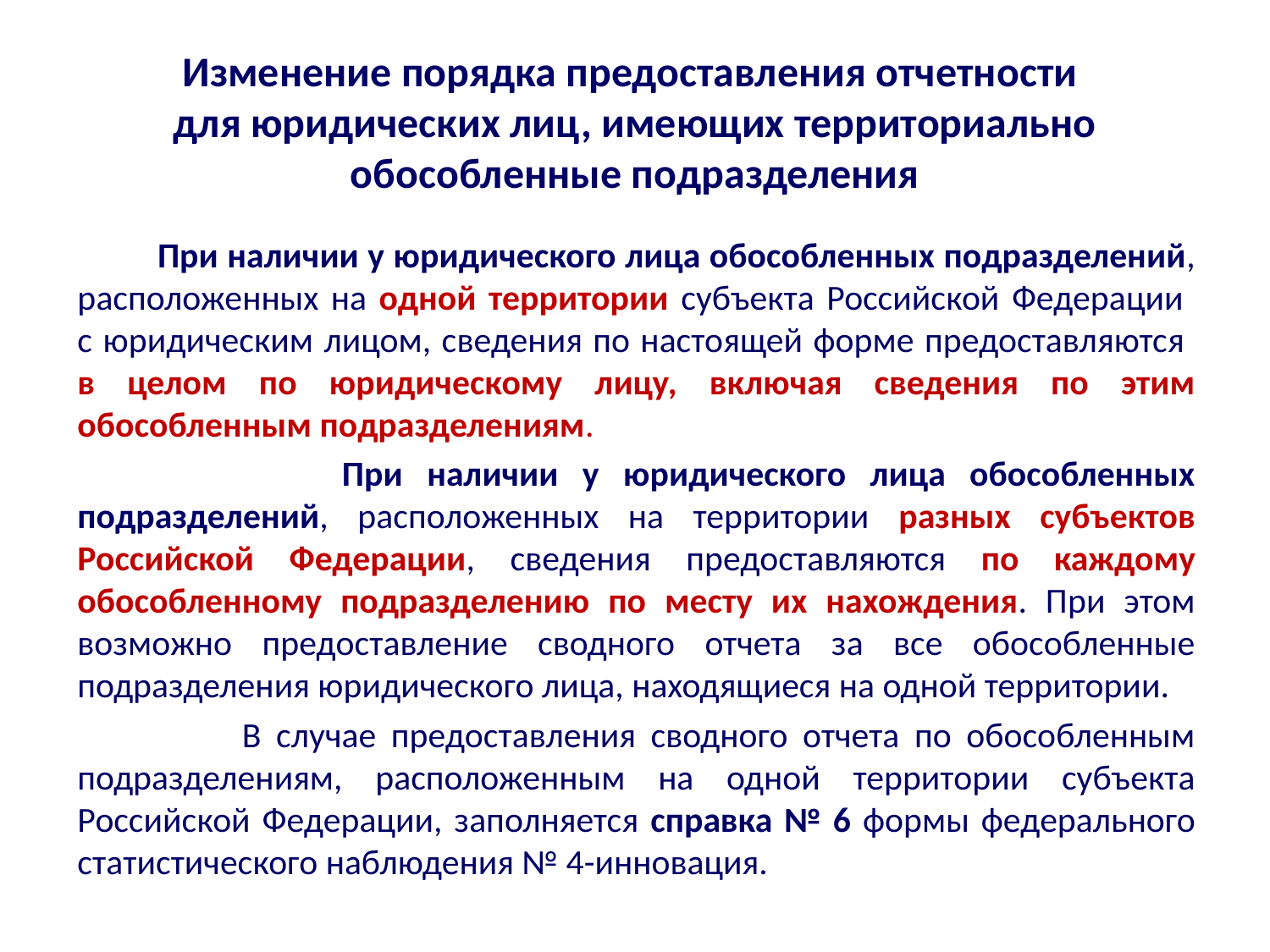

# Изменение порядка предоставления отчетности для юридических лиц, имеющих территориально обособленные подразделения
           При наличии у юридического лица обособленных подразделений, расположенных на одной территории субъекта Российской Федерации
с юридическим лицом, сведения по настоящей форме предоставляются
в целом по юридическому лицу, включая сведения по этим обособленным подразделениям.
           При наличии у юридического лица обособленных подразделений, расположенных на территории разных субъектов Российской Федерации, сведения предоставляются по каждому обособленному подразделению по месту их нахождения. При этом возможно предоставление сводного отчета за все обособленные подразделения юридического лица, находящиеся на одной территории.
           В случае предоставления сводного отчета по обособленным подразделениям, расположенным на одной территории субъекта Российской Федерации, заполняется справка № 6 формы федерального статистического наблюдения № 4-инновация.